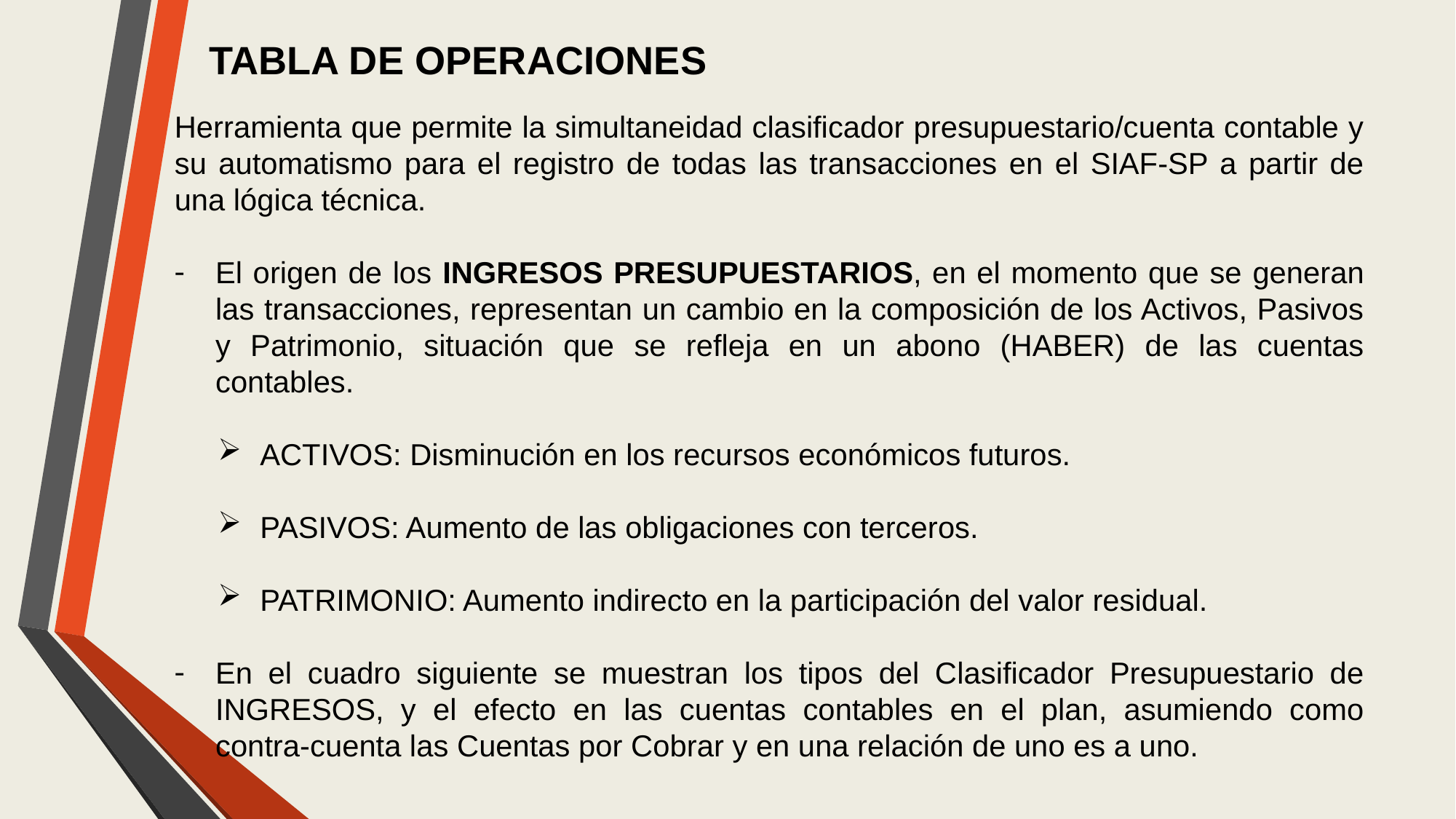

TABLA DE OPERACIONES
Herramienta que permite la simultaneidad clasificador presupuestario/cuenta contable y su automatismo para el registro de todas las transacciones en el SIAF-SP a partir de una lógica técnica.

El origen de los INGRESOS PRESUPUESTARIOS, en el momento que se generan las transacciones, representan un cambio en la composición de los Activos, Pasivos y Patrimonio, situación que se refleja en un abono (HABER) de las cuentas contables.

ACTIVOS: Disminución en los recursos económicos futuros.

PASIVOS: Aumento de las obligaciones con terceros.

PATRIMONIO: Aumento indirecto en la participación del valor residual.

En el cuadro siguiente se muestran los tipos del Clasificador Presupuestario de INGRESOS, y el efecto en las cuentas contables en el plan, asumiendo como contra-cuenta las Cuentas por Cobrar y en una relación de uno es a uno.